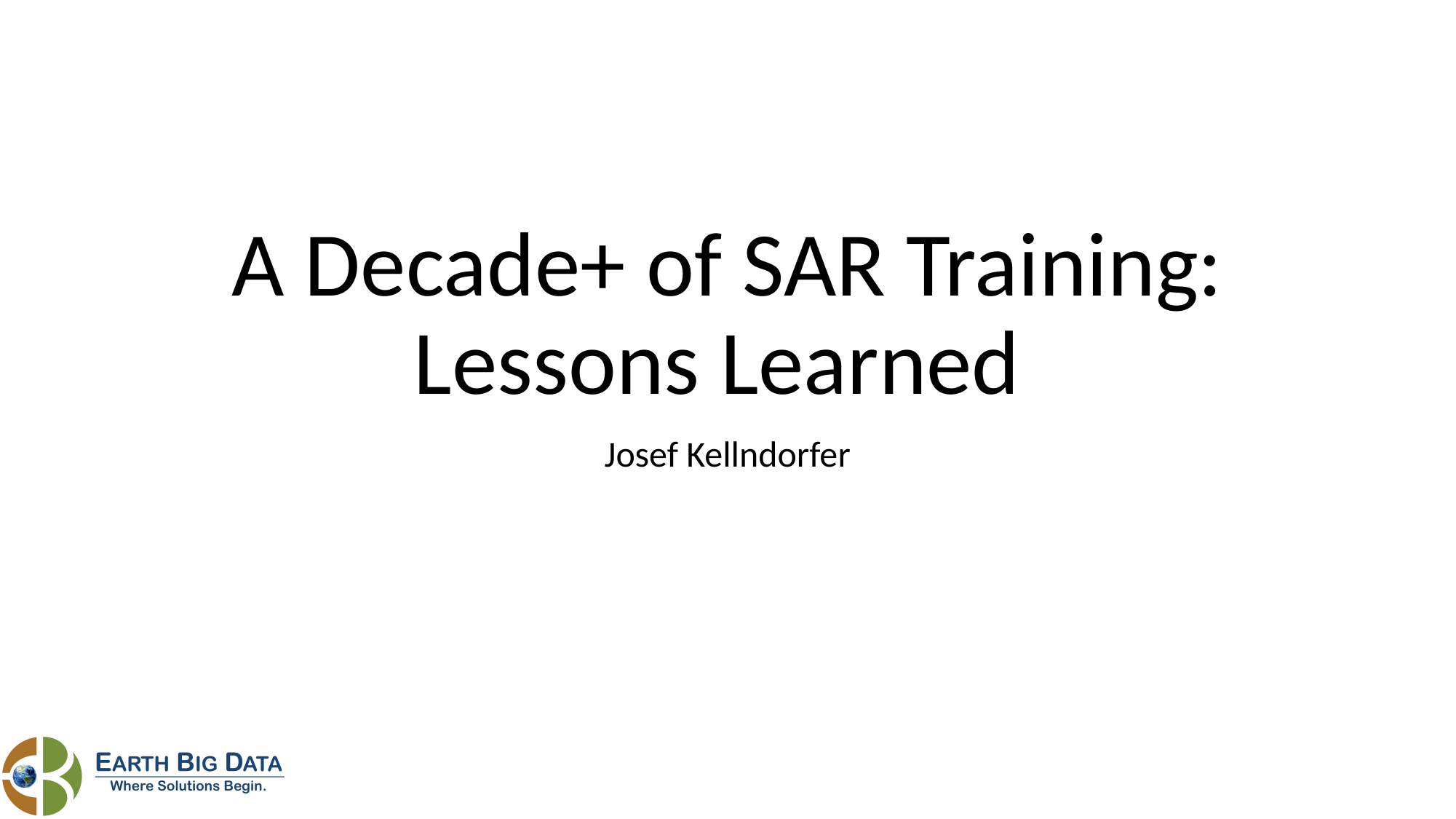

# A Decade+ of SAR Training: Lessons Learned
Josef Kellndorfer